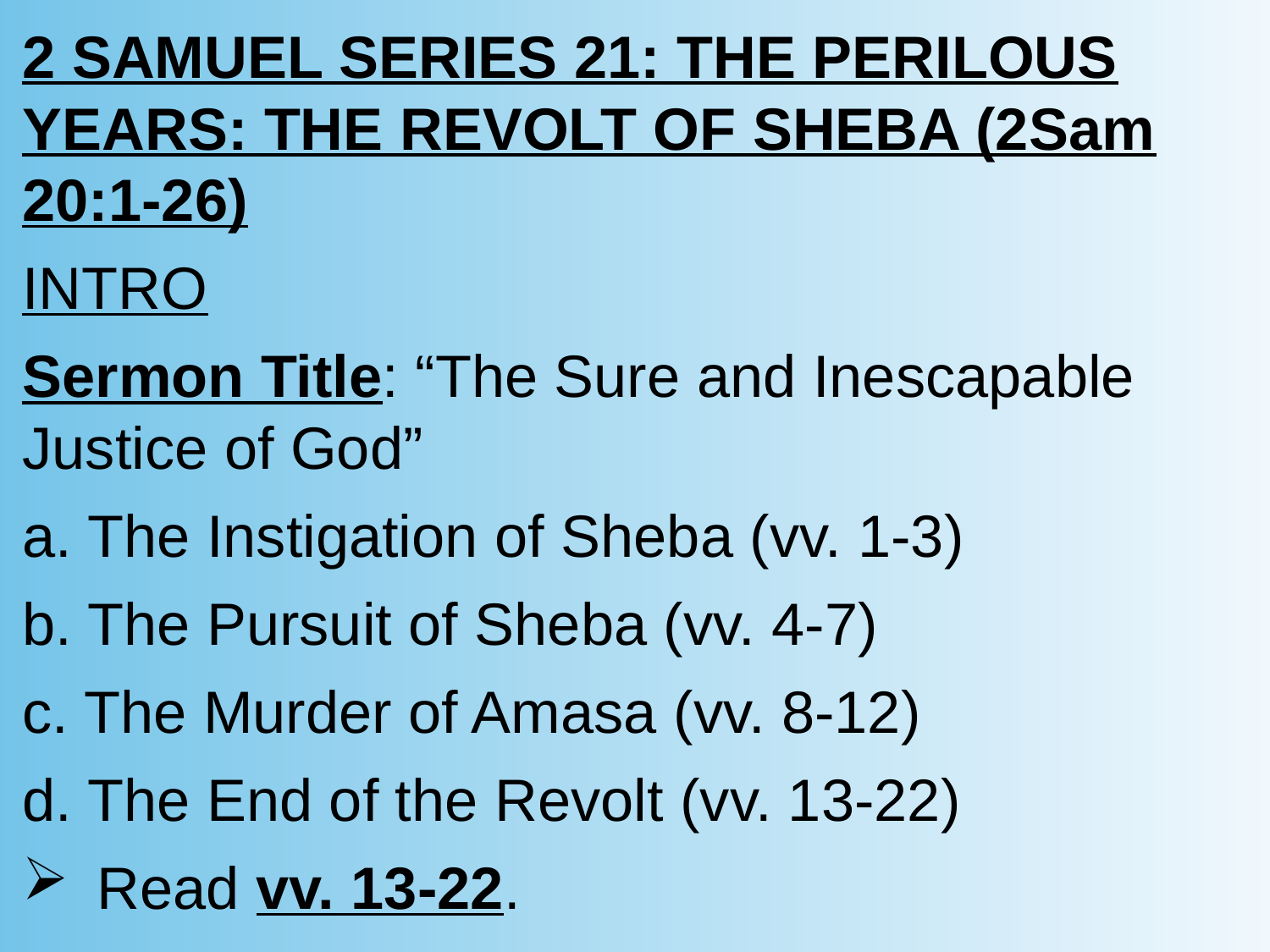

2 SAMUEL SERIES 21: THE PERILOUS YEARS: THE REVOLT OF SHEBA (2Sam 20:1-26)
INTRO
Sermon Title: “The Sure and Inescapable Justice of God”
a. The Instigation of Sheba (vv. 1-3)
b. The Pursuit of Sheba (vv. 4-7)
c. The Murder of Amasa (vv. 8-12)
d. The End of the Revolt (vv. 13-22)
Read vv. 13-22.